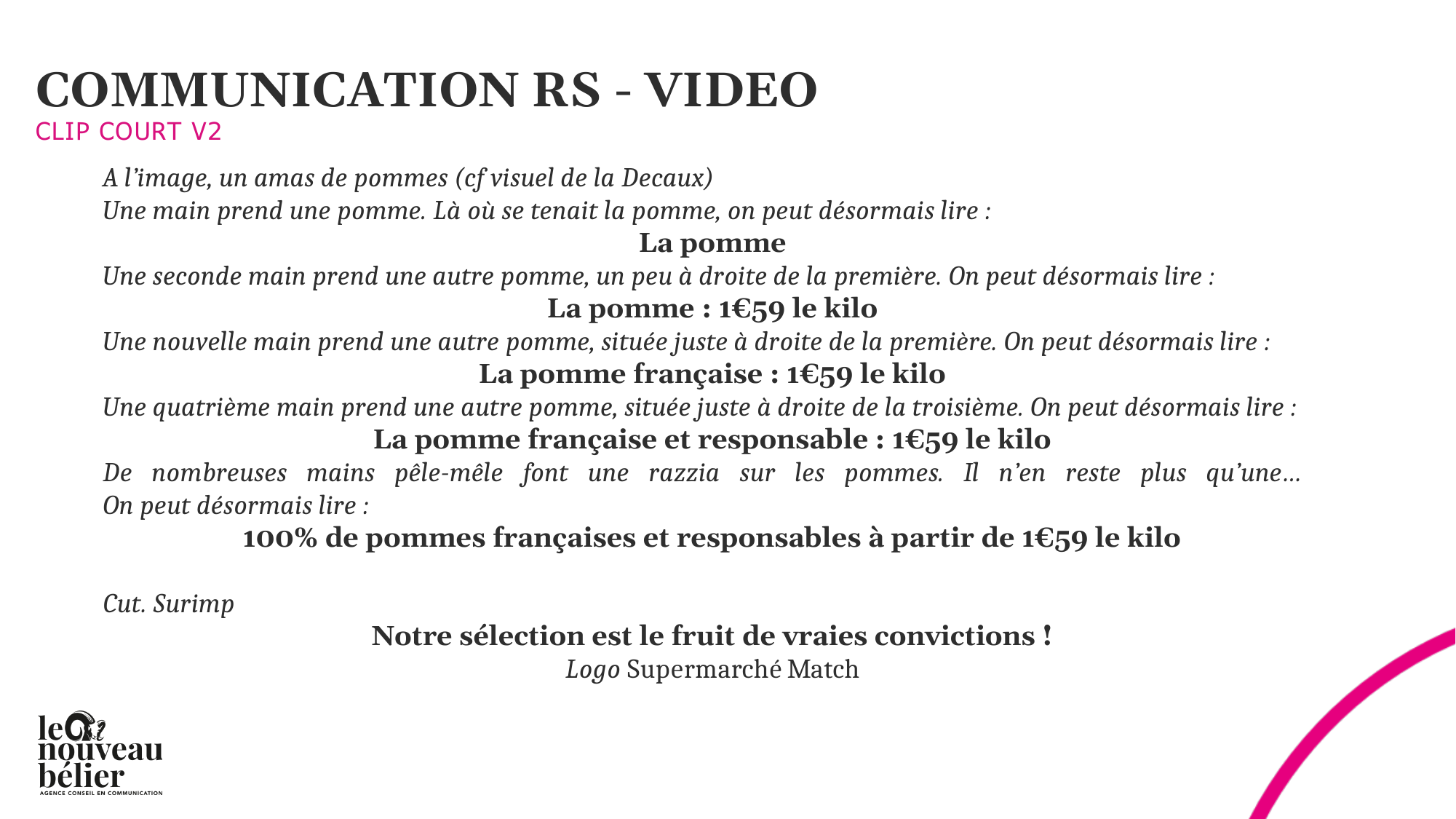

# COMMUNICATION RS - VIDEO
CLIP COURT V2
A l’image, un amas de pommes (cf visuel de la Decaux)
Une main prend une pomme. Là où se tenait la pomme, on peut désormais lire :
La pomme
Une seconde main prend une autre pomme, un peu à droite de la première. On peut désormais lire :
La pomme : 1€59 le kilo
Une nouvelle main prend une autre pomme, située juste à droite de la première. On peut désormais lire :
La pomme française : 1€59 le kilo
Une quatrième main prend une autre pomme, située juste à droite de la troisième. On peut désormais lire :
La pomme française et responsable : 1€59 le kilo
De nombreuses mains pêle-mêle font une razzia sur les pommes. Il n’en reste plus qu’une…
On peut désormais lire :
100% de pommes françaises et responsables à partir de 1€59 le kilo

Cut. Surimp
Notre sélection est le fruit de vraies convictions !
Logo Supermarché Match